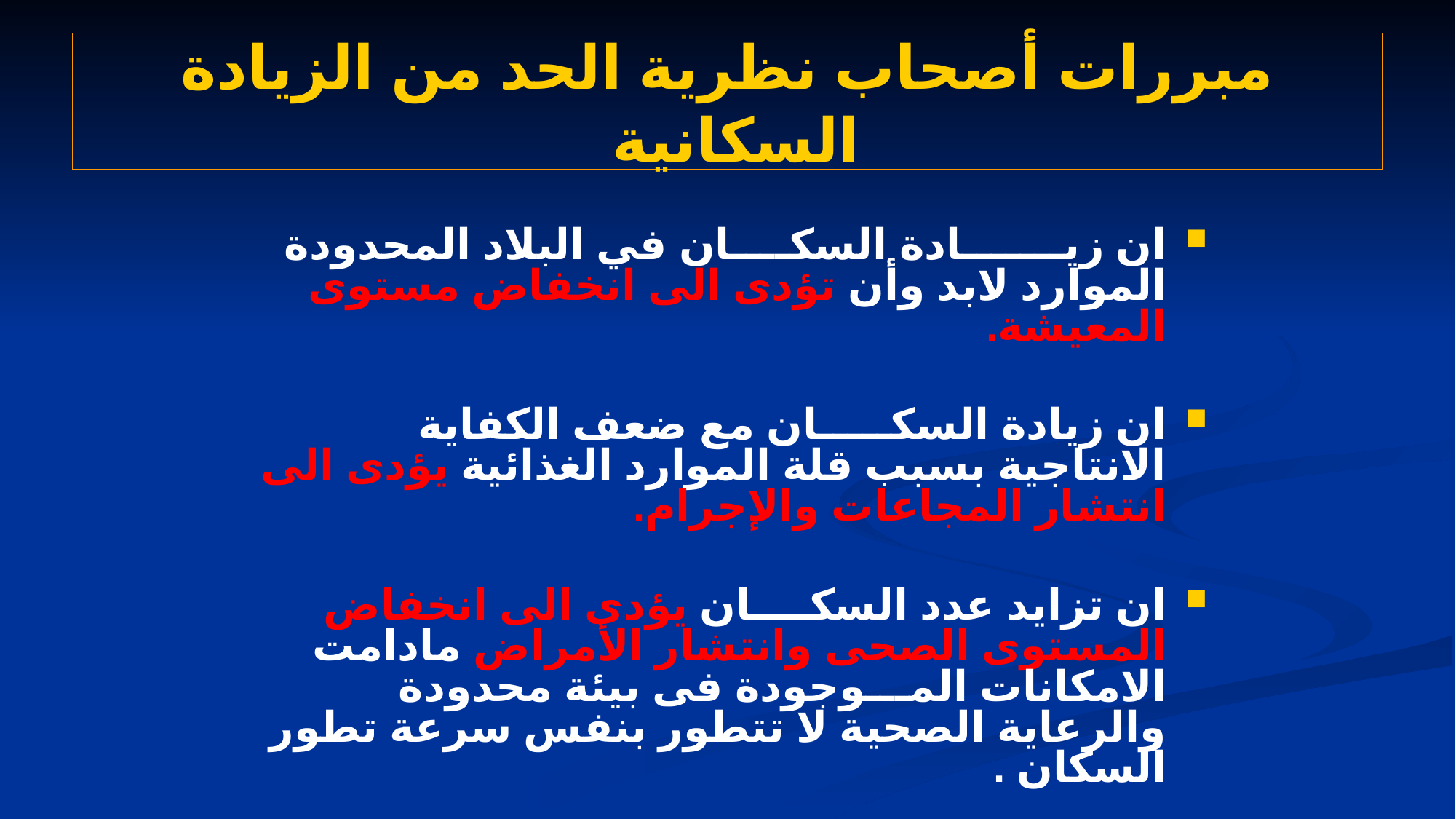

# مبررات أصحاب نظرية الحد من الزيادة السكانية

ان زيـــــــادة السكــــان في البلاد المحدودة الموارد لابد وأن تؤدى الى انخفاض مستوى المعيشة.

ان زيادة السكـــــان مع ضعف الكفاية الانتاجية بسبب قلة الموارد الغذائية يؤدى الى انتشار المجاعات والإجرام.

ان تزايد عدد السكــــان يؤدى الى انخفاض المستوى الصحى وانتشار الأمراض مادامت الامكانات المـــوجودة فى بيئة محدودة والرعاية الصحية لا تتطور بنفس سرعة تطور السكان .

ان زيادة عدد السكان قد تؤدى الى الحـــــــروب أو تؤدى الـــــــــى الاستعمــــار لتكون متنفسا للبلد المزدحم بالسكان  أو تكون سوقا جديدة لمواردها .